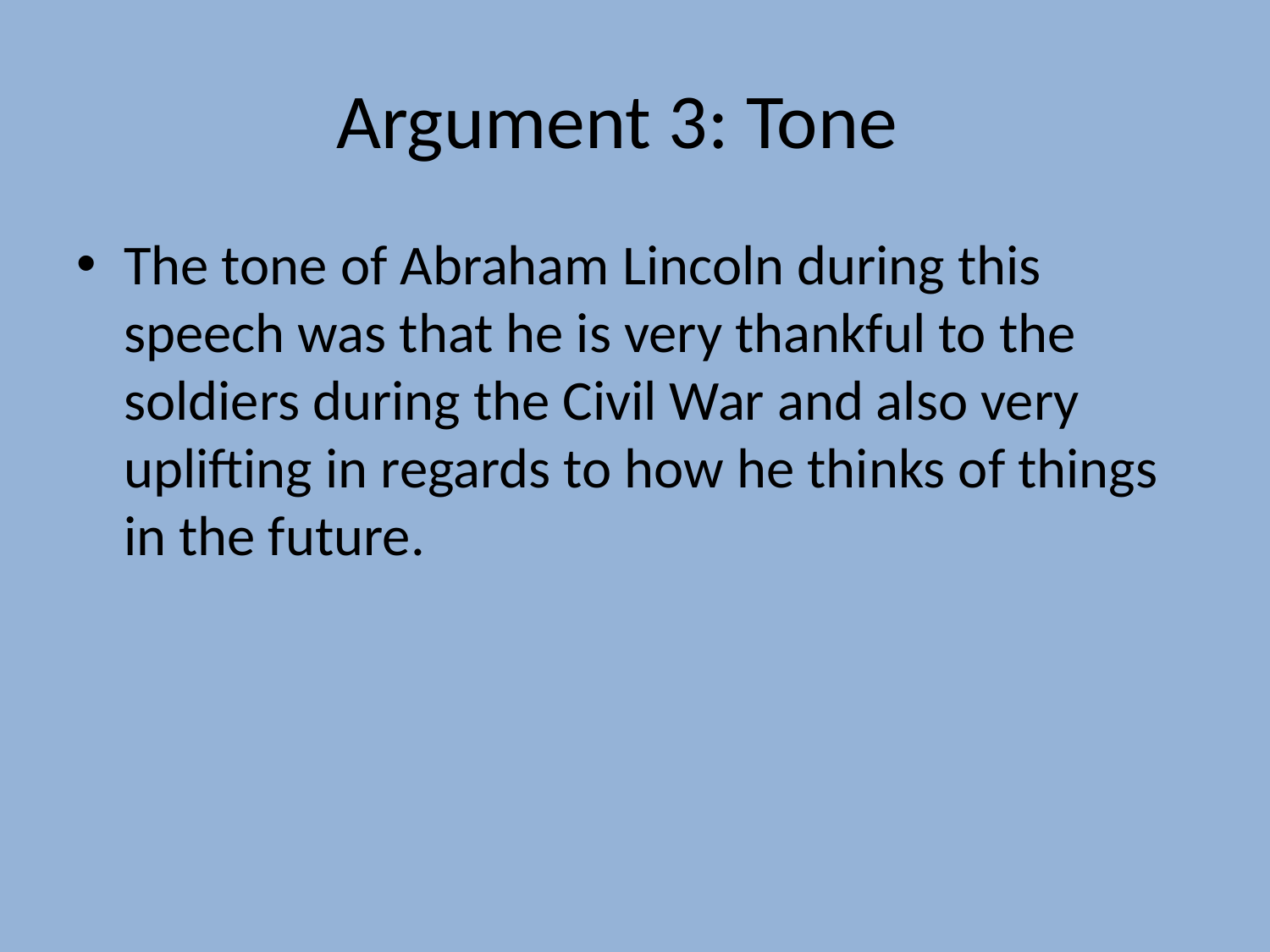

# Argument 3: Tone
The tone of Abraham Lincoln during this speech was that he is very thankful to the soldiers during the Civil War and also very uplifting in regards to how he thinks of things in the future.